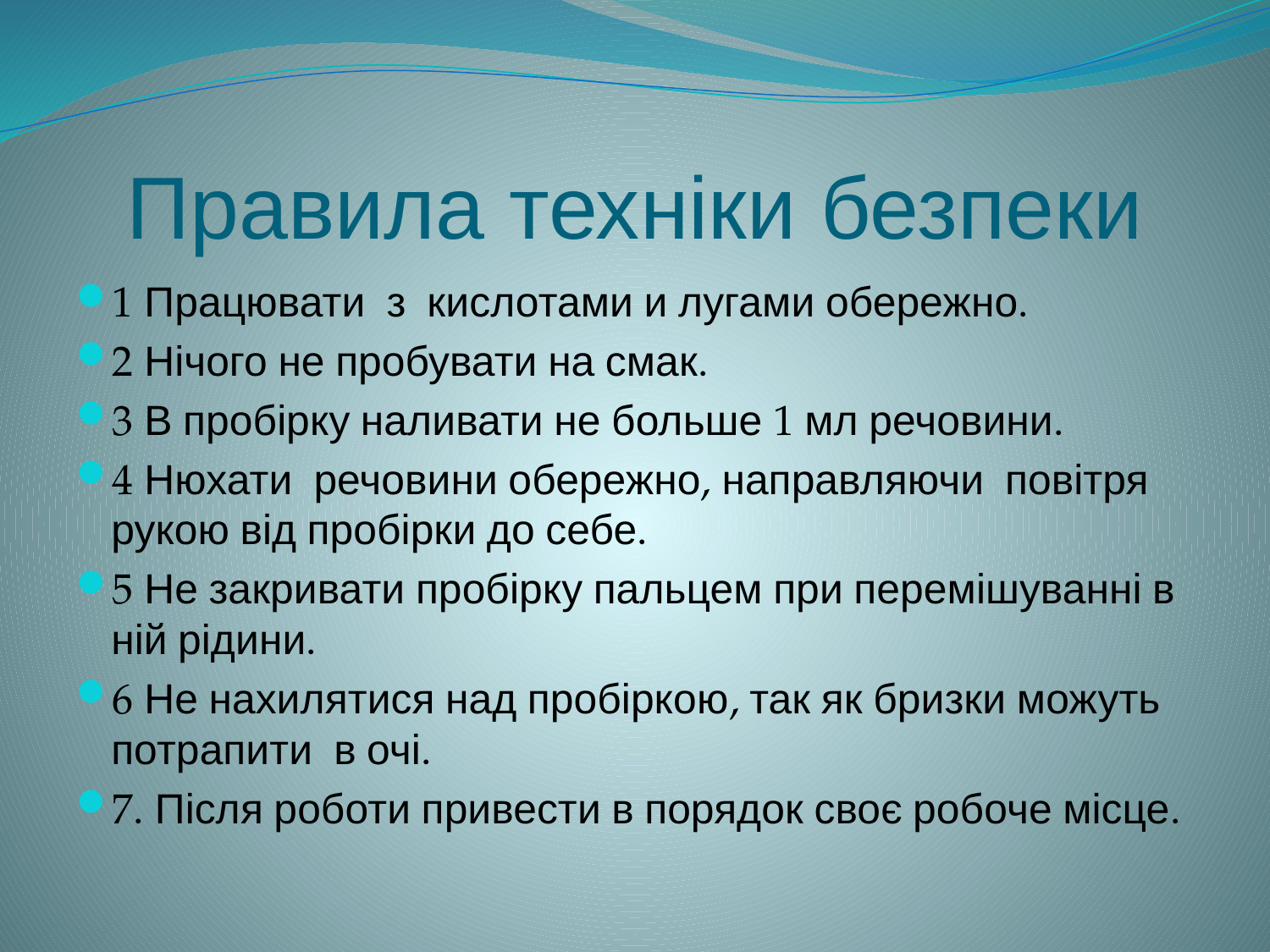

# Правила техніки безпеки
1​ Працювати  з  кислотами и лугами обережно.
2​ Нічого не пробувати на смак.
3​ В пробірку наливати не больше 1 мл речовини.
4​ Нюхати  речовини обережно, направляючи  повітря рукою від пробірки до себе.
5​ Не закривати пробірку пальцем при перемішуванні в ній рідини.
6​ Не нахилятися над пробіркою, так як бризки можуть потрапити  в очі.
7. Після роботи привести в порядок своє робоче місце.